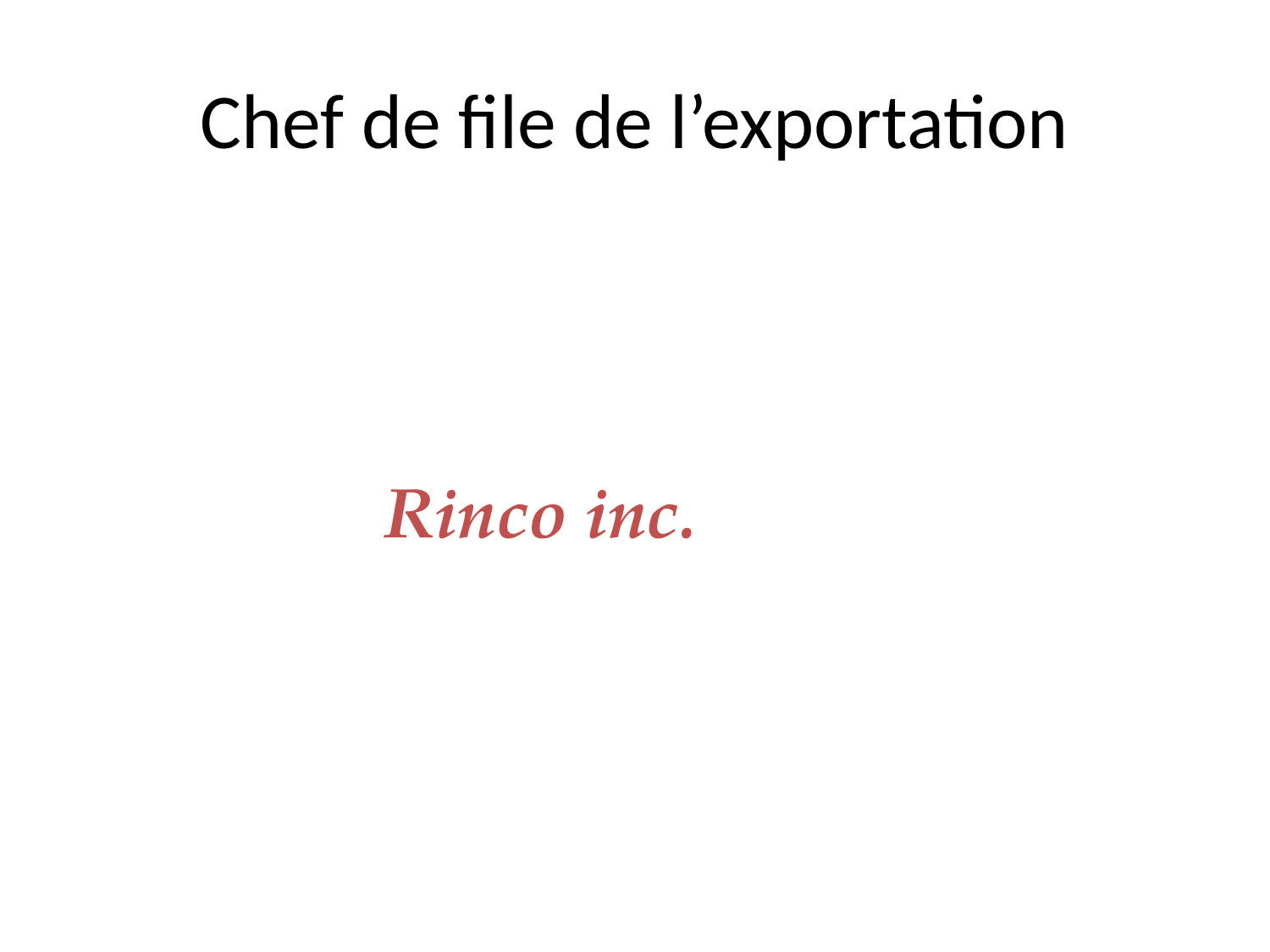

# Chef de file de l’exportation
Rinco inc.